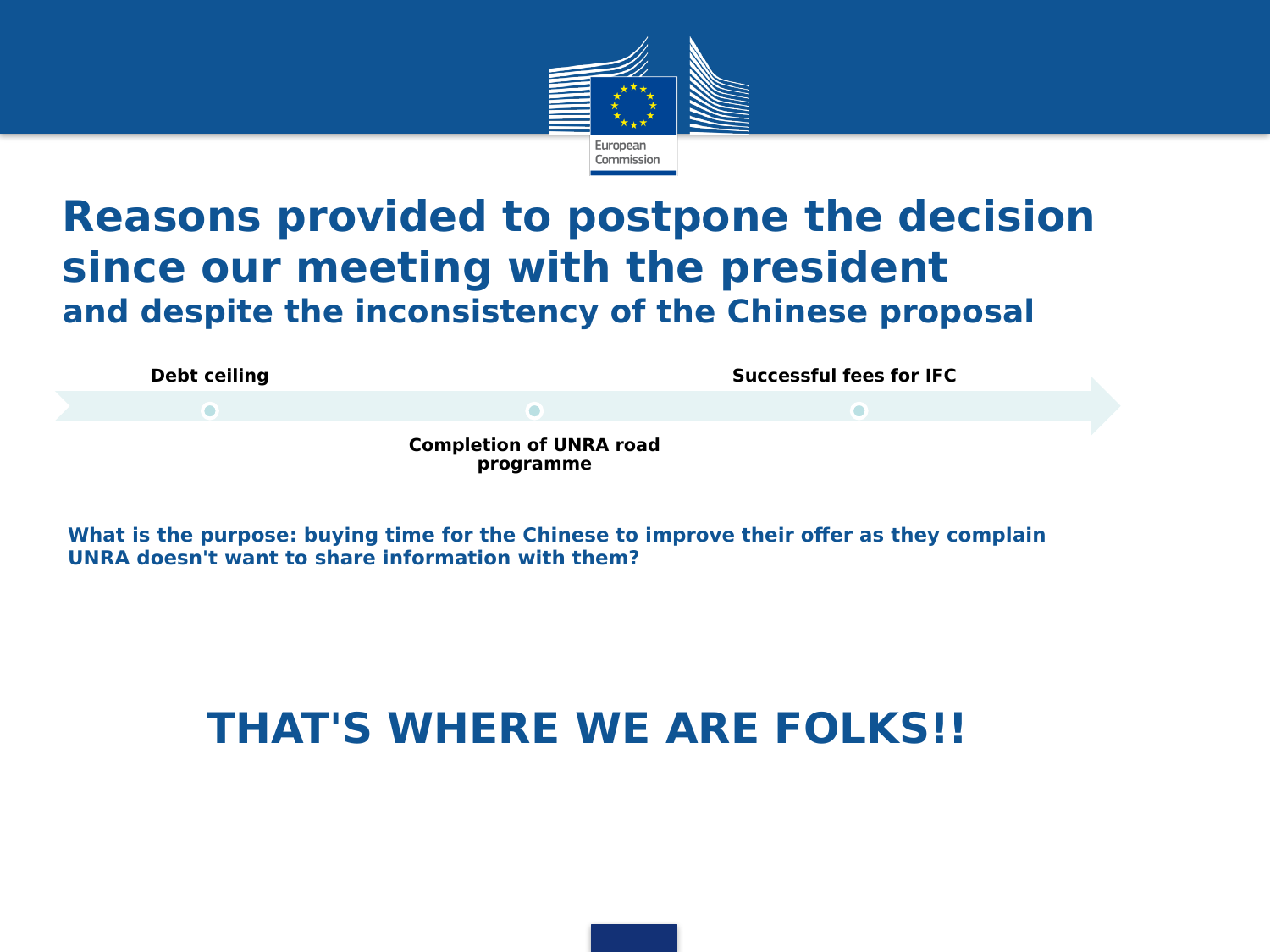

# Reasons provided to postpone the decision since our meeting with the president and despite the inconsistency of the Chinese proposal
Debt ceiling
Completion of UNRA road programme
Successful fees for IFC
What is the purpose: buying time for the Chinese to improve their offer as they complain UNRA doesn't want to share information with them?

THAT'S WHERE WE ARE FOLKS!!